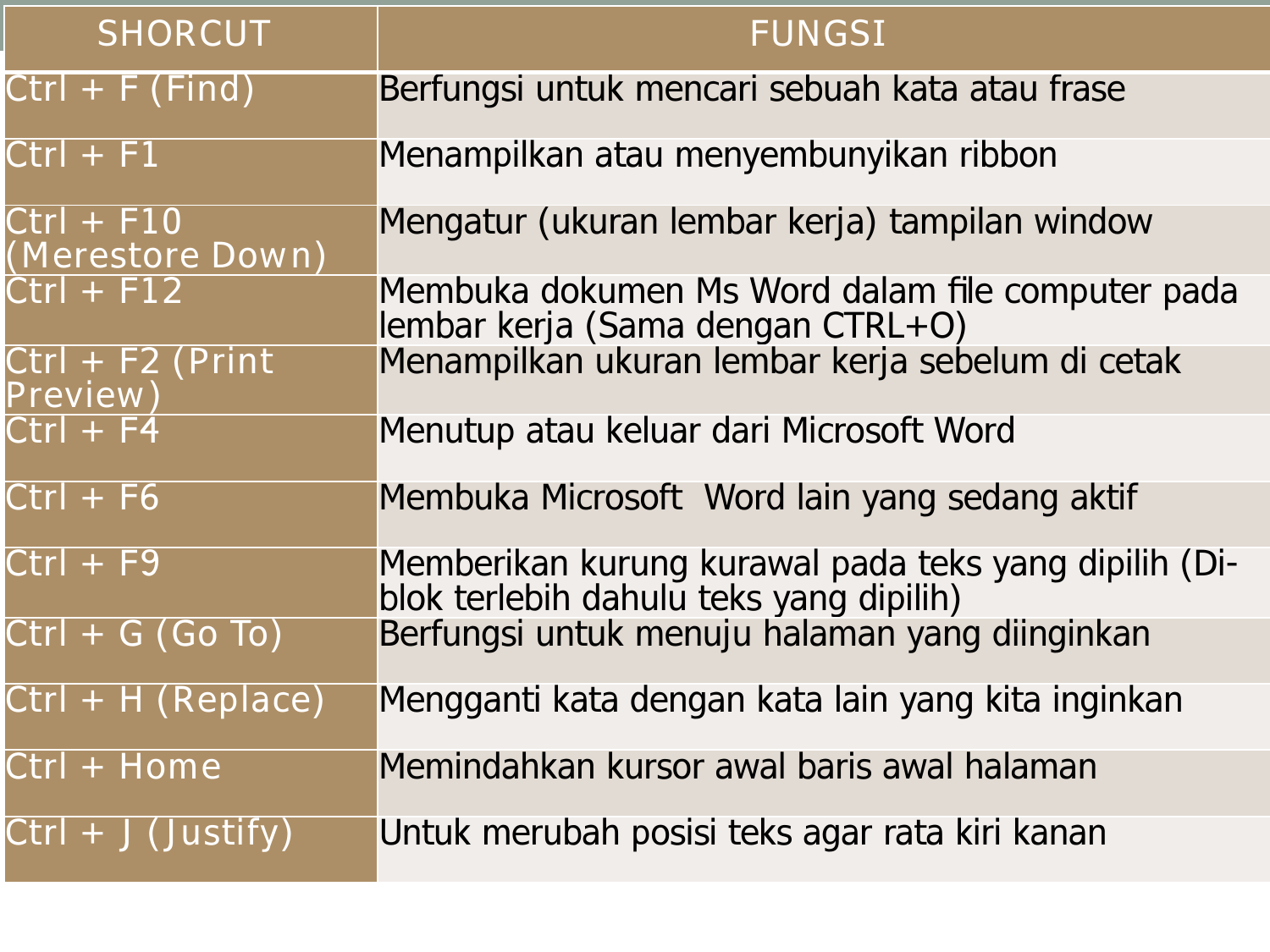

| SHORCUT | FUNGSI |
| --- | --- |
| Ctrl + F (Find) | Berfungsi untuk mencari sebuah kata atau frase |
| Ctrl + F1 | Menampilkan atau menyembunyikan ribbon |
| Ctrl + F10 (Merestore Down) | Mengatur (ukuran lembar kerja) tampilan window |
| Ctrl + F12 | Membuka dokumen Ms Word dalam file computer pada lembar kerja (Sama dengan CTRL+O) |
| Ctrl + F2 (Print Preview) | Menampilkan ukuran lembar kerja sebelum di cetak |
| Ctrl + F4 | Menutup atau keluar dari Microsoft Word |
| Ctrl + F6 | Membuka Microsoft Word lain yang sedang aktif |
| Ctrl + F9 | Memberikan kurung kurawal pada teks yang dipilih (Di-blok terlebih dahulu teks yang dipilih) |
| Ctrl + G (Go To) | Berfungsi untuk menuju halaman yang diinginkan |
| Ctrl + H (Replace) | Mengganti kata dengan kata lain yang kita inginkan |
| Ctrl + Home | Memindahkan kursor awal baris awal halaman |
| Ctrl + J (Justify) | Untuk merubah posisi teks agar rata kiri kanan |